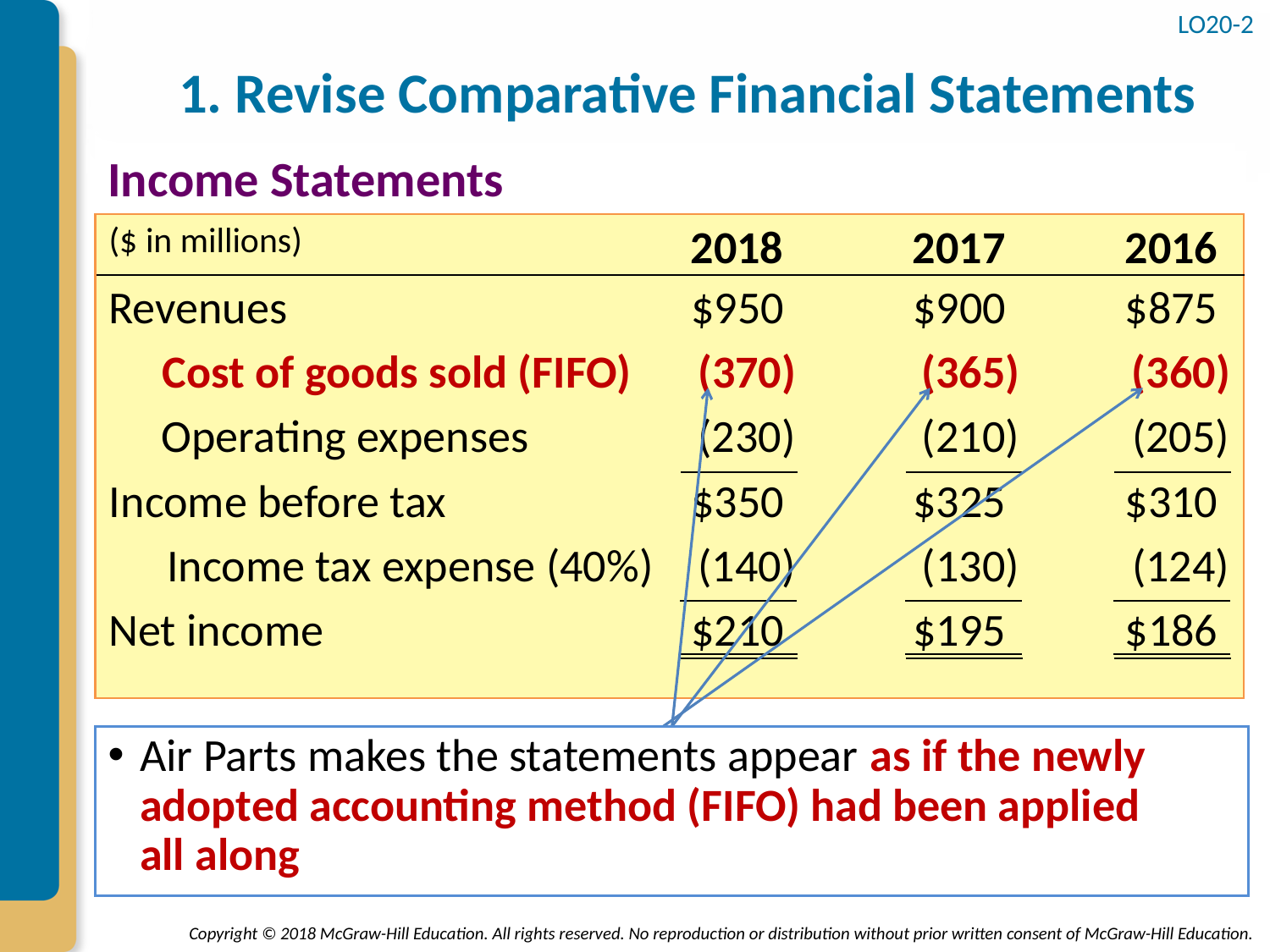

LO20-2
# 1. Revise Comparative Financial Statements
Income Statements

Air Parts makes the statements appear as if the newly adopted accounting method (FIFO) had been applied all along

($ in millions)
2018
2017
2016

Revenues
$950
$900
$875
     Cost of goods sold (FIFO)
(370)
(365)
(360)
     Operating expenses
(230)
(210)
(205)
Income before tax
$350
$325
$310
     Income tax expense (40%)
(140)
(130)
(124)
Net income
$210
$195
$186